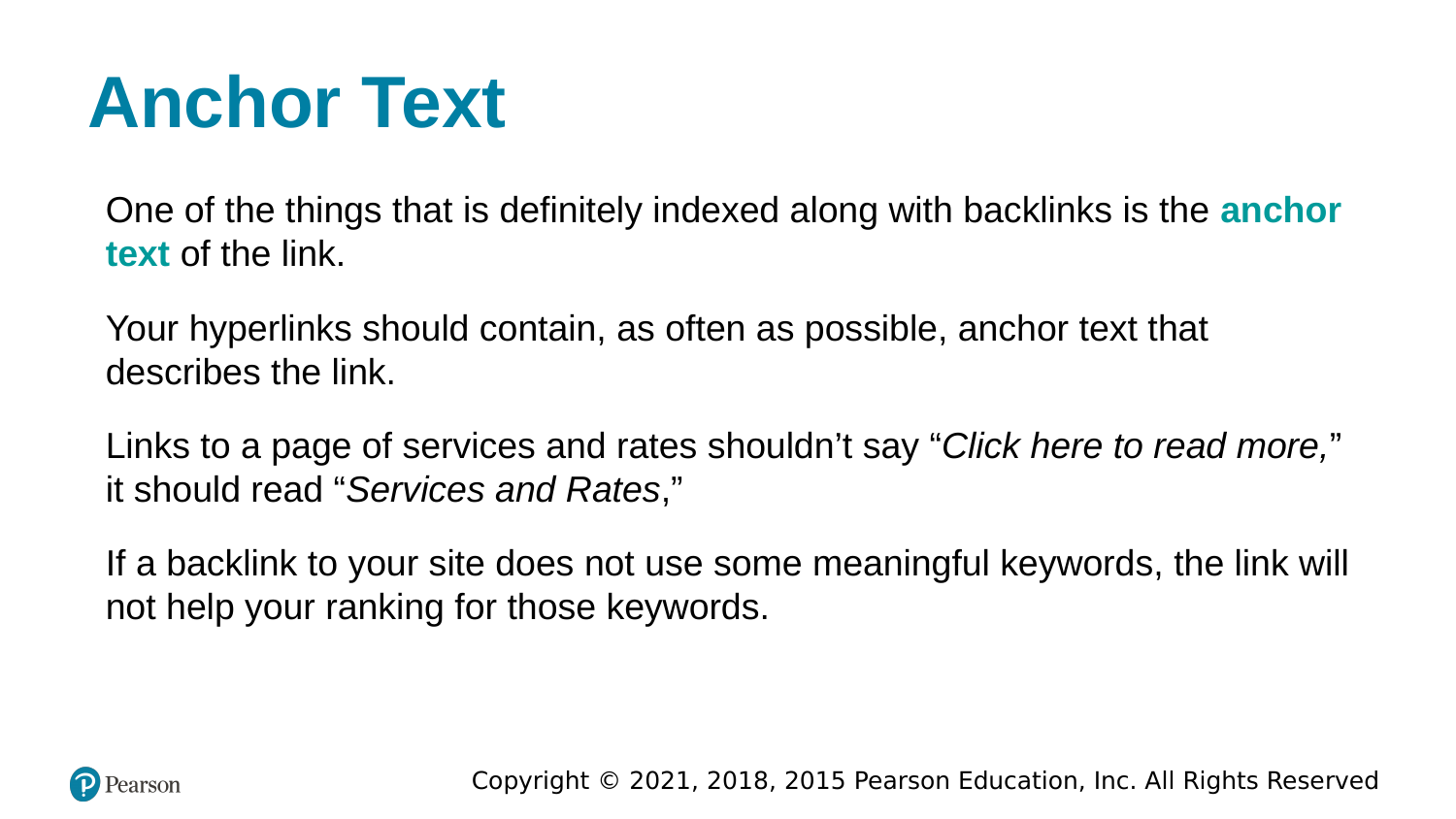

# Anchor Text
One of the things that is definitely indexed along with backlinks is the anchor text of the link.
Your hyperlinks should contain, as often as possible, anchor text that describes the link.
Links to a page of services and rates shouldn’t say “Click here to read more,” it should read “Services and Rates,”
If a backlink to your site does not use some meaningful keywords, the link will not help your ranking for those keywords.